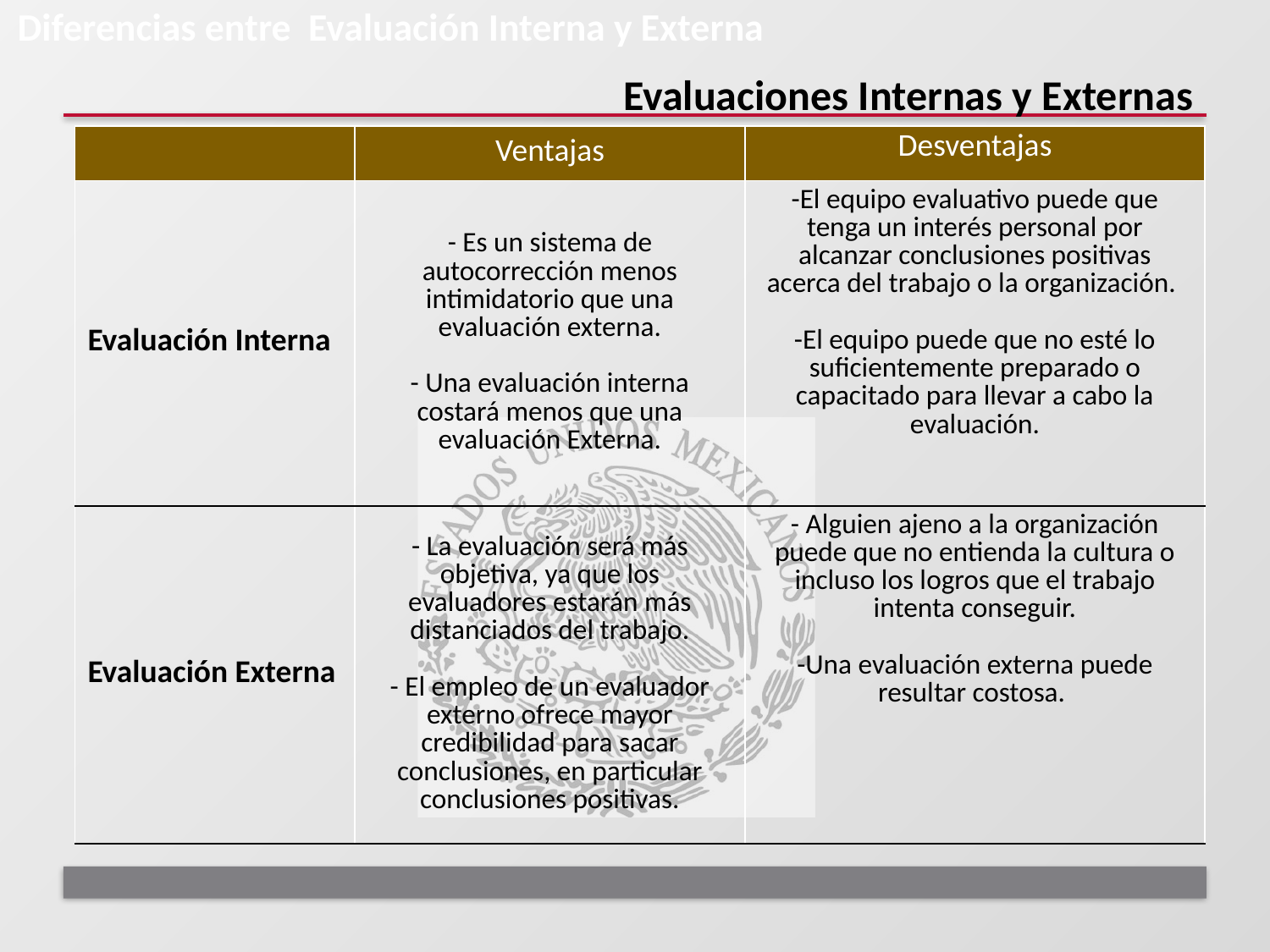

Diferencias entre  Evaluación Interna y Externa
# Evaluaciones Internas y Externas
|  | Ventajas | Desventajas |
| --- | --- | --- |
| Evaluación Interna | - Es un sistema de autocorrección menos intimidatorio que una evaluación externa. - Una evaluación interna costará menos que una evaluación Externa. | -El equipo evaluativo puede que tenga un interés personal por alcanzar conclusiones positivas acerca del trabajo o la organización. -El equipo puede que no esté lo suficientemente preparado o capacitado para llevar a cabo la evaluación. |
| Evaluación Externa | - La evaluación será más objetiva, ya que los evaluadores estarán más distanciados del trabajo. - El empleo de un evaluador externo ofrece mayor credibilidad para sacar conclusiones, en particular conclusiones positivas. | - Alguien ajeno a la organización puede que no entienda la cultura o incluso los logros que el trabajo intenta conseguir. -Una evaluación externa puede resultar costosa. |